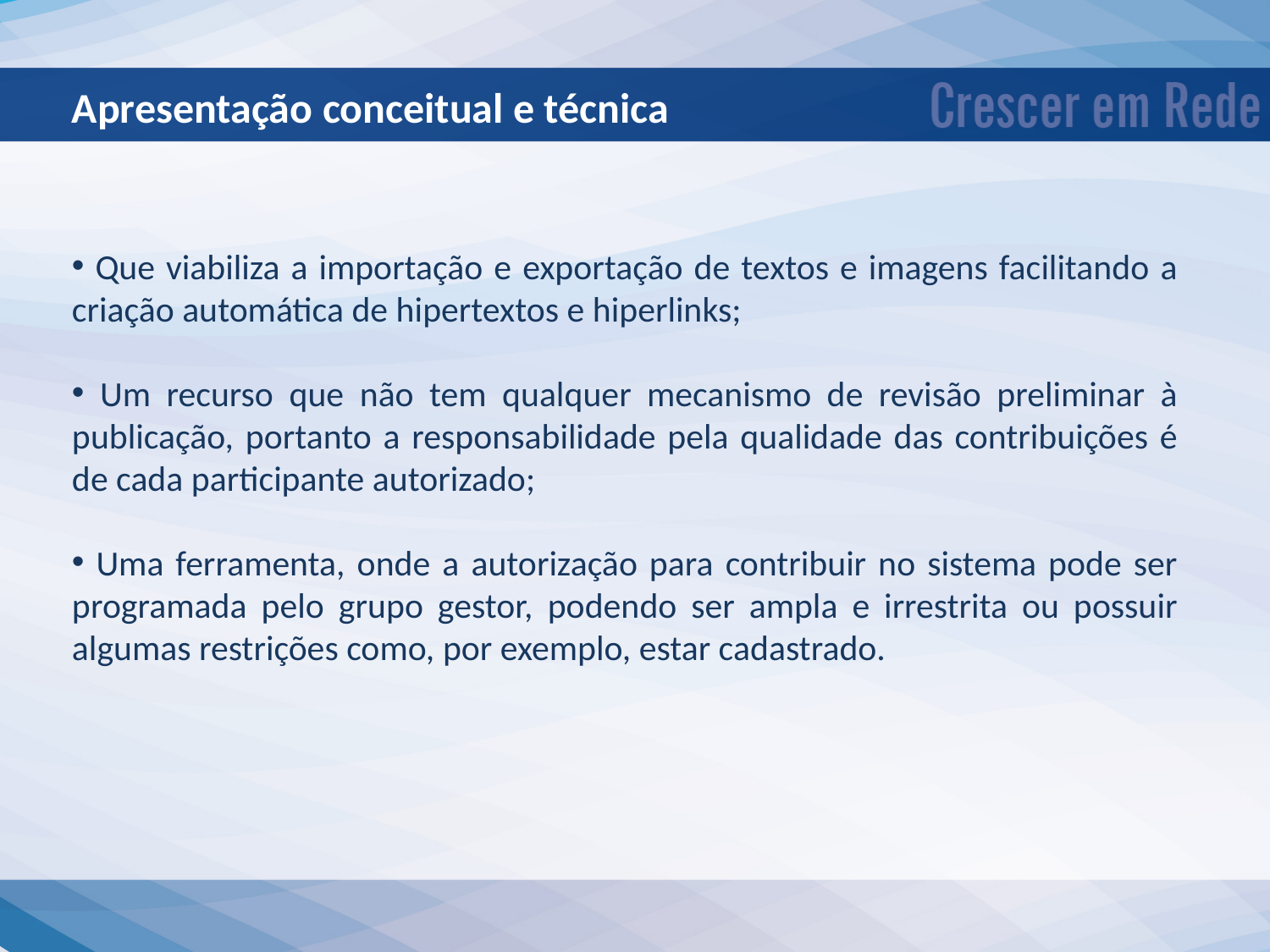

Apresentação conceitual e técnica
 Que viabiliza a importação e exportação de textos e imagens facilitando a criação automática de hipertextos e hiperlinks;

 Um recurso que não tem qualquer mecanismo de revisão preliminar à publicação, portanto a responsabilidade pela qualidade das contribuições é de cada participante autorizado;

 Uma ferramenta, onde a autorização para contribuir no sistema pode ser programada pelo grupo gestor, podendo ser ampla e irrestrita ou possuir algumas restrições como, por exemplo, estar cadastrado.